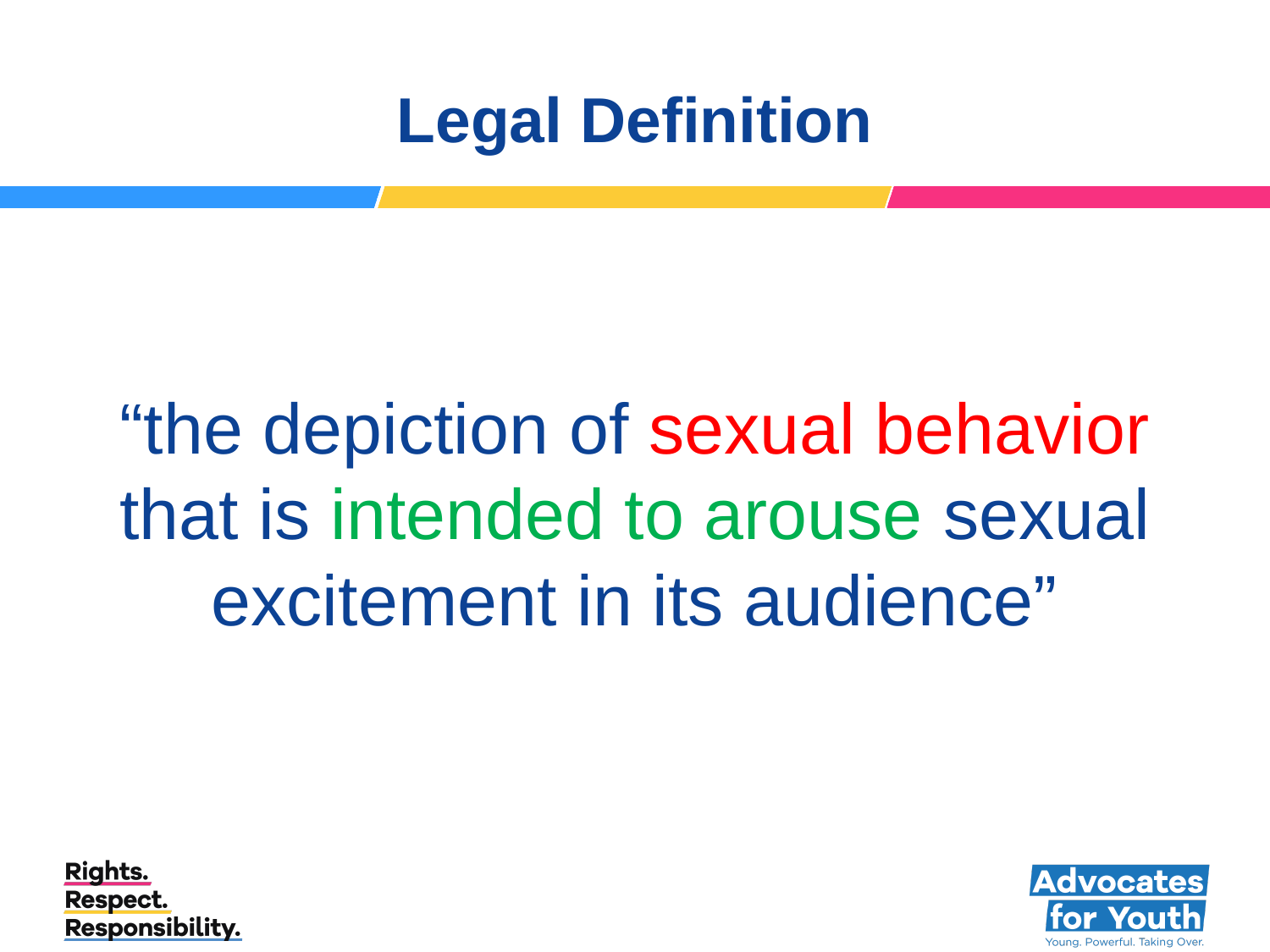

# Legal Definition
“the depiction of sexual behavior that is intended to arouse sexual excitement in its audience”